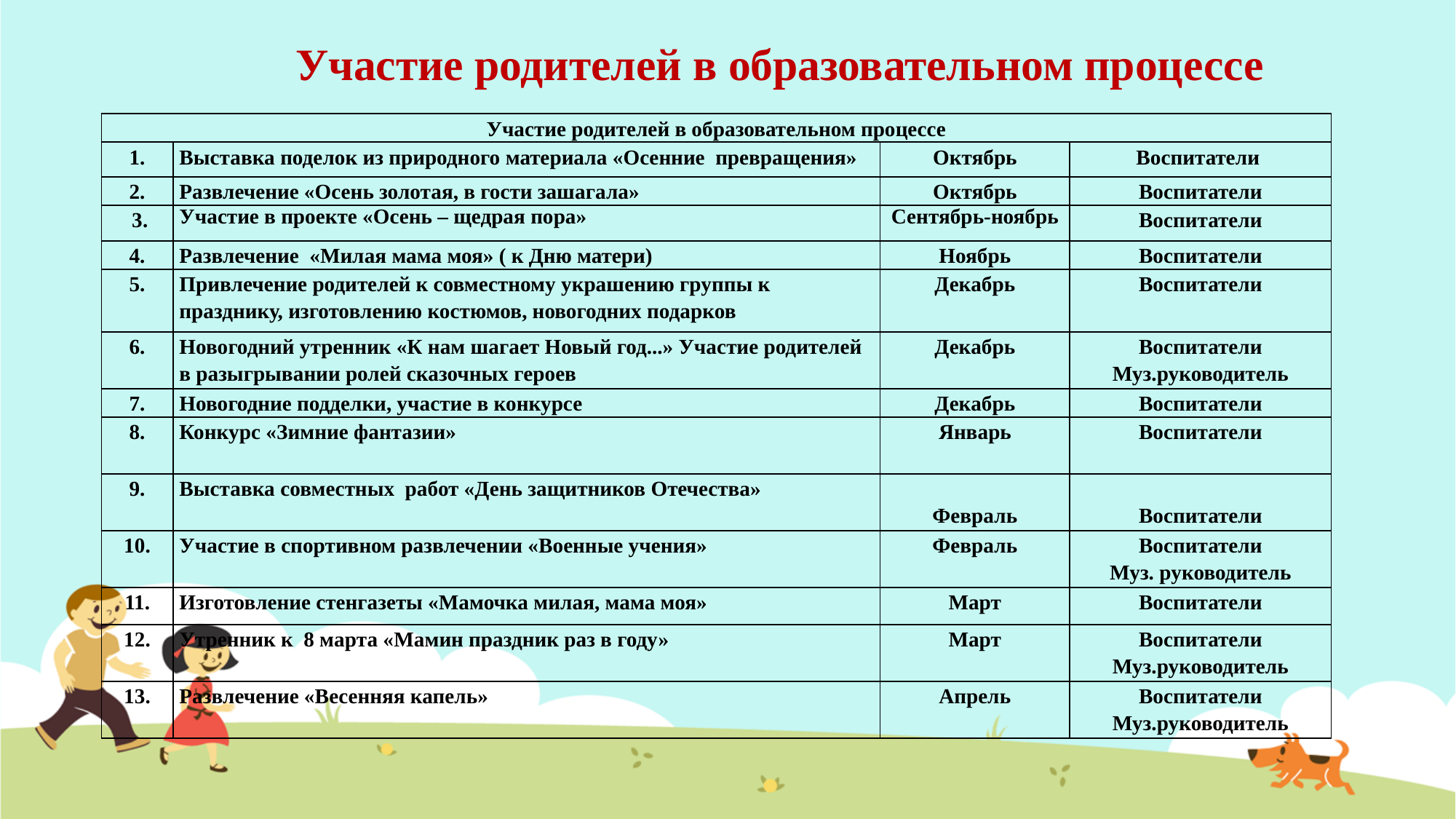

# Участие родителей в образовательном процессе
| Участие родителей в образовательном процессе |  |  |  |
| --- | --- | --- | --- |
| 1. | Выставка поделок из природного материала «Осенние превращения» | Октябрь | Воспитатели |
| 2. | Развлечение «Осень золотая, в гости зашагала» | Октябрь | Воспитатели |
| 3. | Участие в проекте «Осень – щедрая пора» | Сентябрь-ноябрь | Воспитатели |
| 4. | Развлечение «Милая мама моя» ( к Дню матери) | Ноябрь | Воспитатели |
| 5. | Привлечение родителей к совместному украшению группы к празднику, изготовлению костюмов, новогодних подарков | Декабрь | Воспитатели |
| 6. | Новогодний утренник «К нам шагает Новый год...» Участие родителей в разыгрывании ролей сказочных героев | Декабрь | Воспитатели Муз.руководитель |
| 7. | Новогодние подделки, участие в конкурсе | Декабрь | Воспитатели |
| 8. | Конкурс «Зимние фантазии» | Январь | Воспитатели |
| 9. | Выставка совместных работ «День защитников Отечества» | Февраль | Воспитатели |
| 10. | Участие в спортивном развлечении «Военные учения» | Февраль | Воспитатели Муз. руководитель |
| 11. | Изготовление стенгазеты «Мамочка милая, мама моя» | Март | Воспитатели |
| 12. | Утренник к 8 марта «Мамин праздник раз в году» | Март | Воспитатели Муз.руководитель |
| 13. | Развлечение «Весенняя капель» | Апрель | Воспитатели Муз.руководитель |